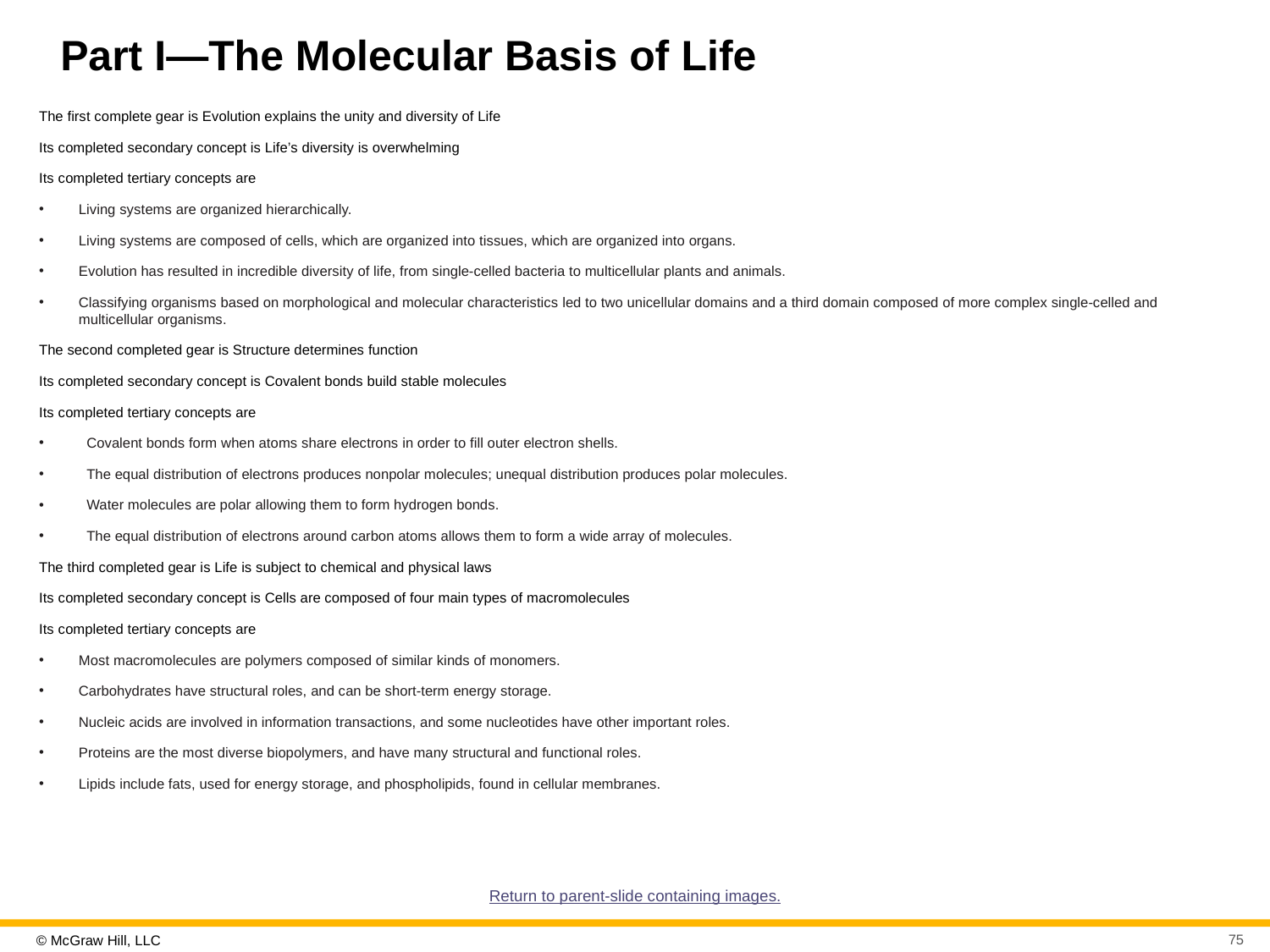

# Part I—The Molecular Basis of Life
The first complete gear is Evolution explains the unity and diversity of Life
Its completed secondary concept is Life’s diversity is overwhelming
Its completed tertiary concepts are
Living systems are organized hierarchically.
Living systems are composed of cells, which are organized into tissues, which are organized into organs.
Evolution has resulted in incredible diversity of life, from single-celled bacteria to multicellular plants and animals.
Classifying organisms based on morphological and molecular characteristics led to two unicellular domains and a third domain composed of more complex single-celled and multicellular organisms.
The second completed gear is Structure determines function
Its completed secondary concept is Covalent bonds build stable molecules
Its completed tertiary concepts are
Covalent bonds form when atoms share electrons in order to fill outer electron shells.
The equal distribution of electrons produces nonpolar molecules; unequal distribution produces polar molecules.
Water molecules are polar allowing them to form hydrogen bonds.
The equal distribution of electrons around carbon atoms allows them to form a wide array of molecules.
The third completed gear is Life is subject to chemical and physical laws
Its completed secondary concept is Cells are composed of four main types of macromolecules
Its completed tertiary concepts are
Most macromolecules are polymers composed of similar kinds of monomers.
Carbohydrates have structural roles, and can be short-term energy storage.
Nucleic acids are involved in information transactions, and some nucleotides have other important roles.
Proteins are the most diverse biopolymers, and have many structural and functional roles.
Lipids include fats, used for energy storage, and phospholipids, found in cellular membranes.
Return to parent-slide containing images.
75